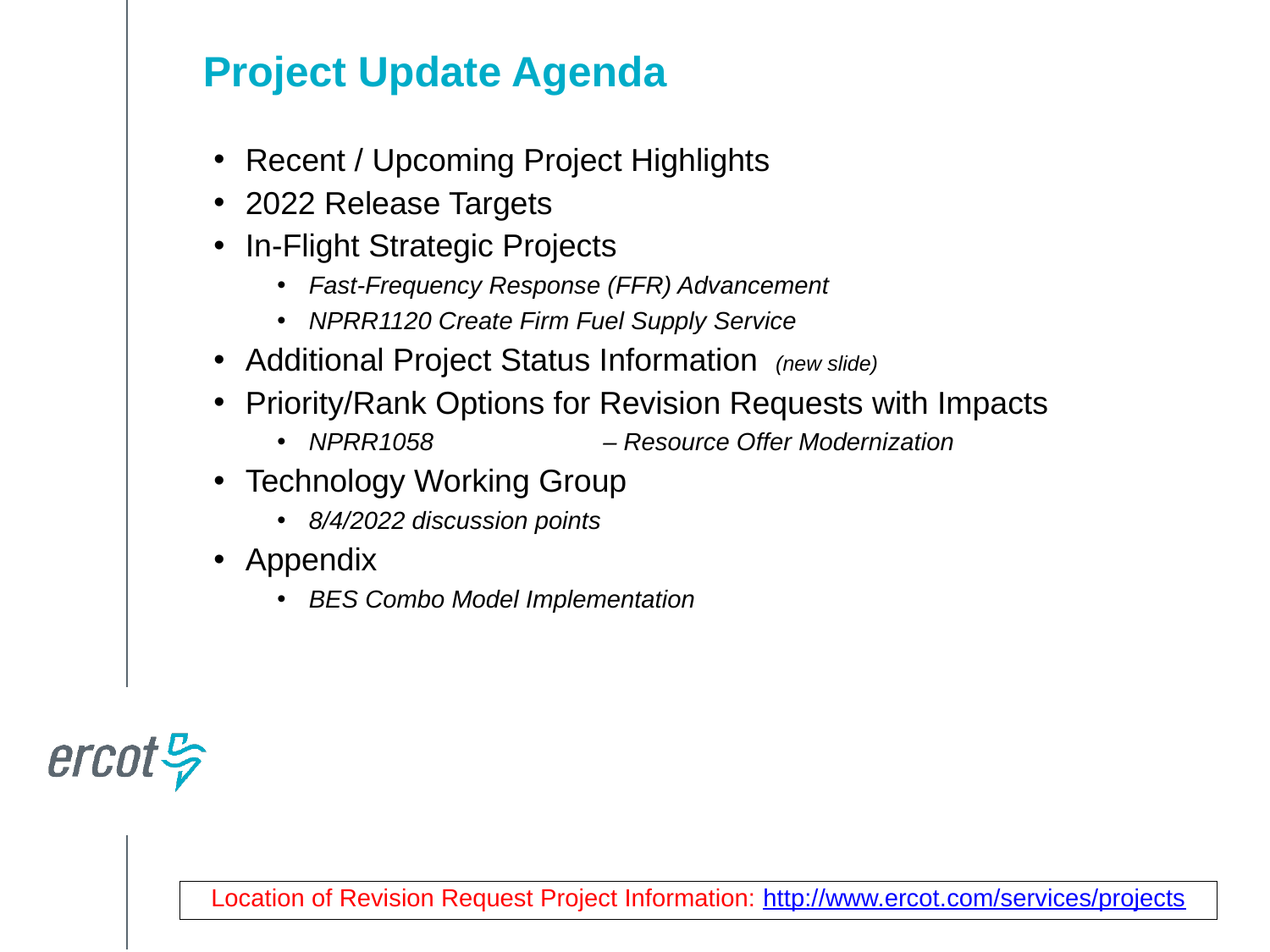

Project Update Agenda
Recent / Upcoming Project Highlights
2022 Release Targets
In-Flight Strategic Projects
Fast-Frequency Response (FFR) Advancement
NPRR1120 Create Firm Fuel Supply Service
Additional Project Status Information  (new slide)
Priority/Rank Options for Revision Requests with Impacts
NPRR1058	– Resource Offer Modernization
Technology Working Group
8/4/2022 discussion points
Appendix
BES Combo Model Implementation
Location of Revision Request Project Information: http://www.ercot.com/services/projects